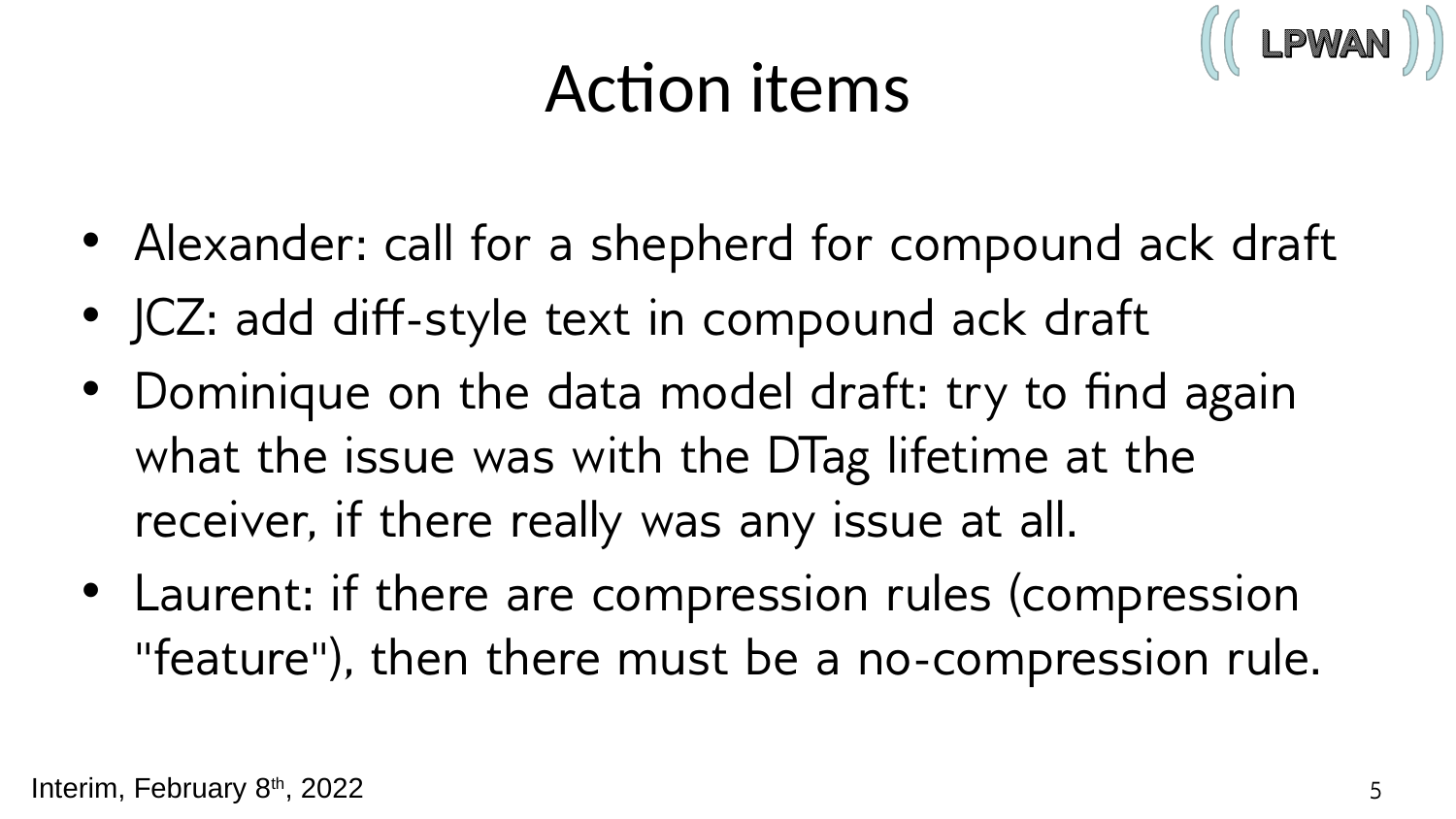

# Action items
Alexander: call for a shepherd for compound ack draft
JCZ: add diff-style text in compound ack draft
Dominique on the data model draft: try to find again what the issue was with the DTag lifetime at the receiver, if there really was any issue at all.
Laurent: if there are compression rules (compression "feature"), then there must be a no-compression rule.
5